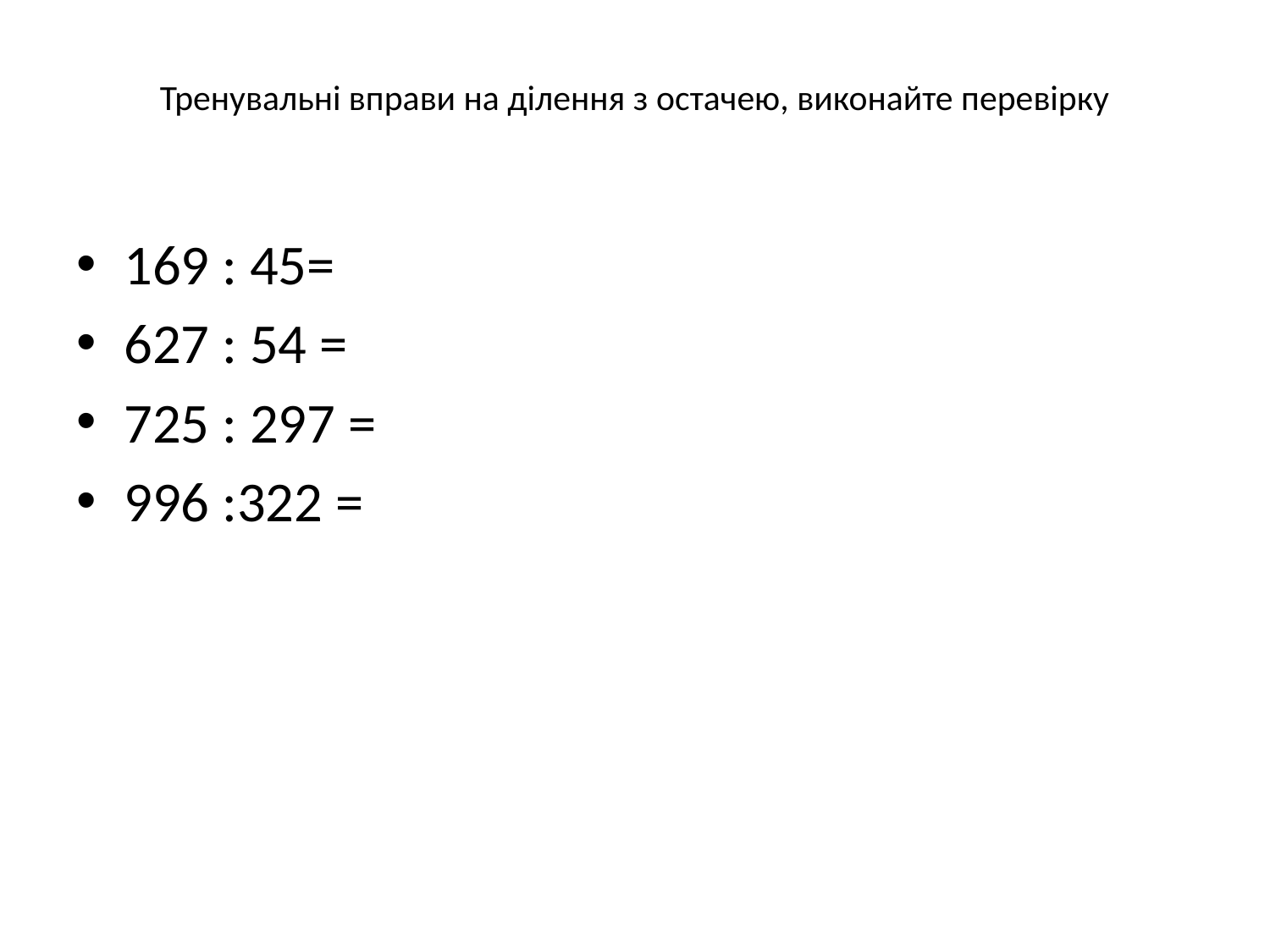

# Тренувальні вправи на ділення з остачею, виконайте перевірку
169 : 45=
627 : 54 =
725 : 297 =
996 :322 =